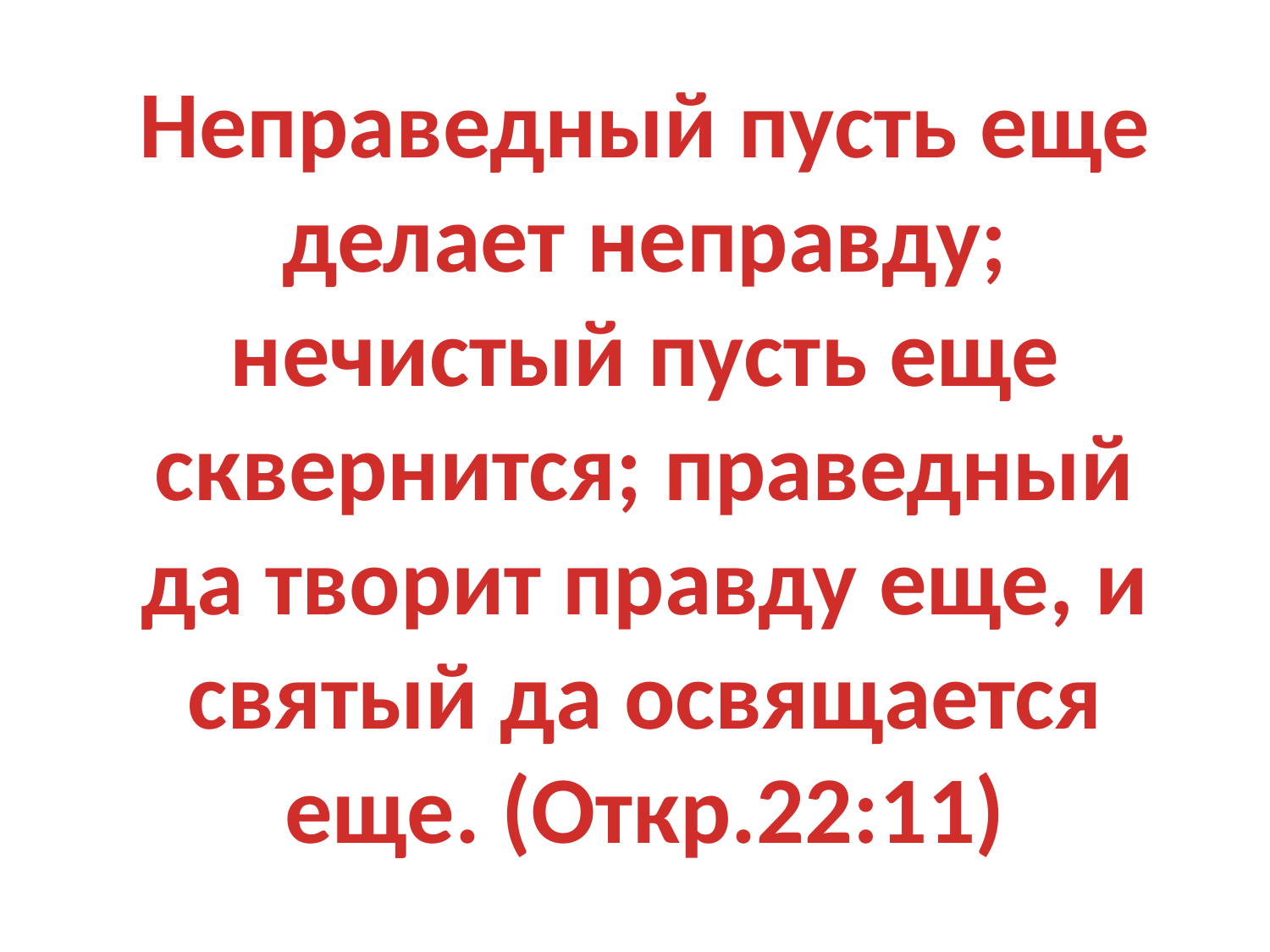

Неправедный пусть еще делает неправду; нечистый пусть еще сквернится; праведный да творит правду еще, и святый да освящается еще. (Откр.22:11)